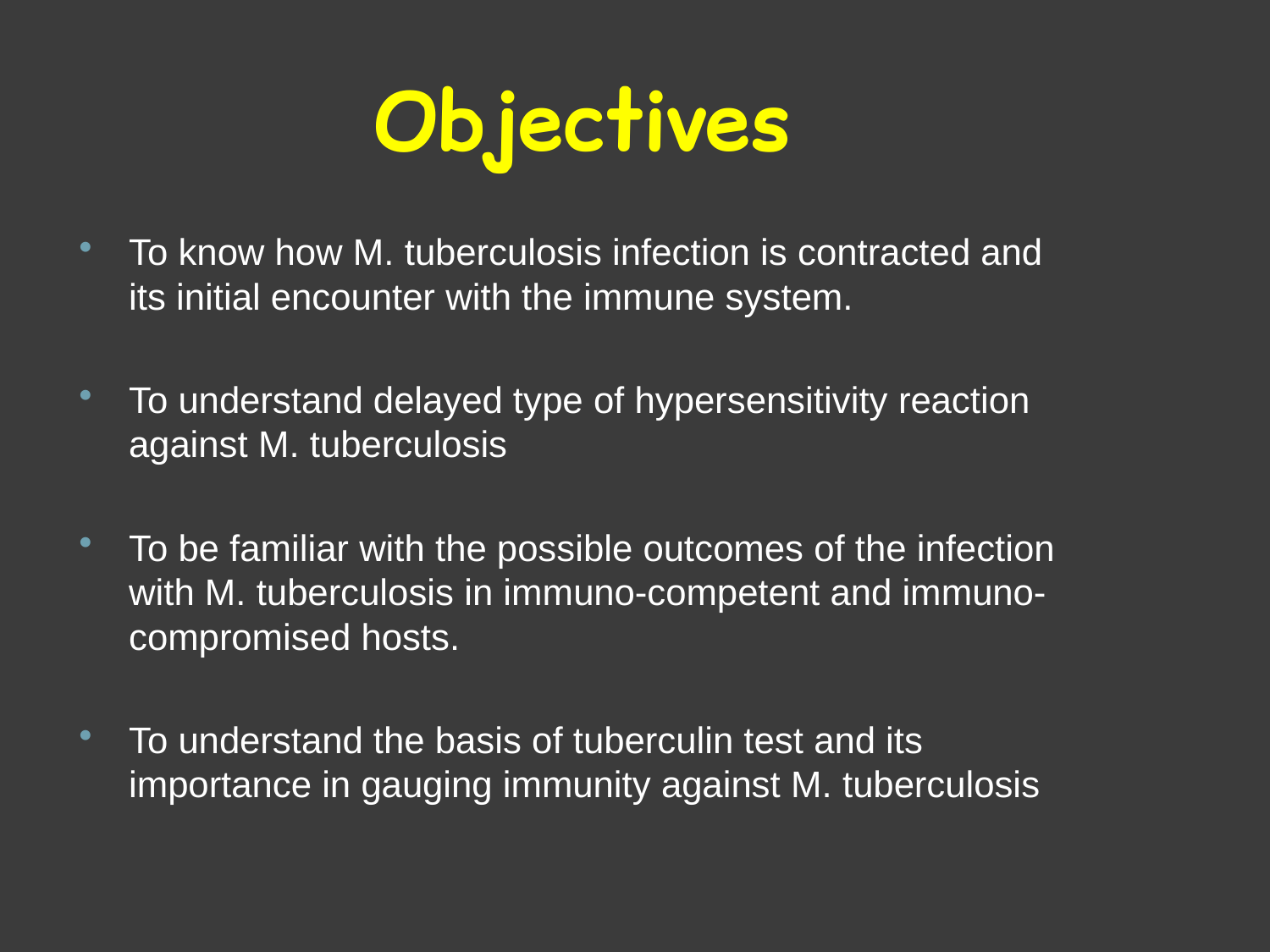

# Objectives
To know how M. tuberculosis infection is contracted and its initial encounter with the immune system.

To understand delayed type of hypersensitivity reaction against M. tuberculosis

To be familiar with the possible outcomes of the infection with M. tuberculosis in immuno-competent and immuno-compromised hosts.

To understand the basis of tuberculin test and its importance in gauging immunity against M. tuberculosis